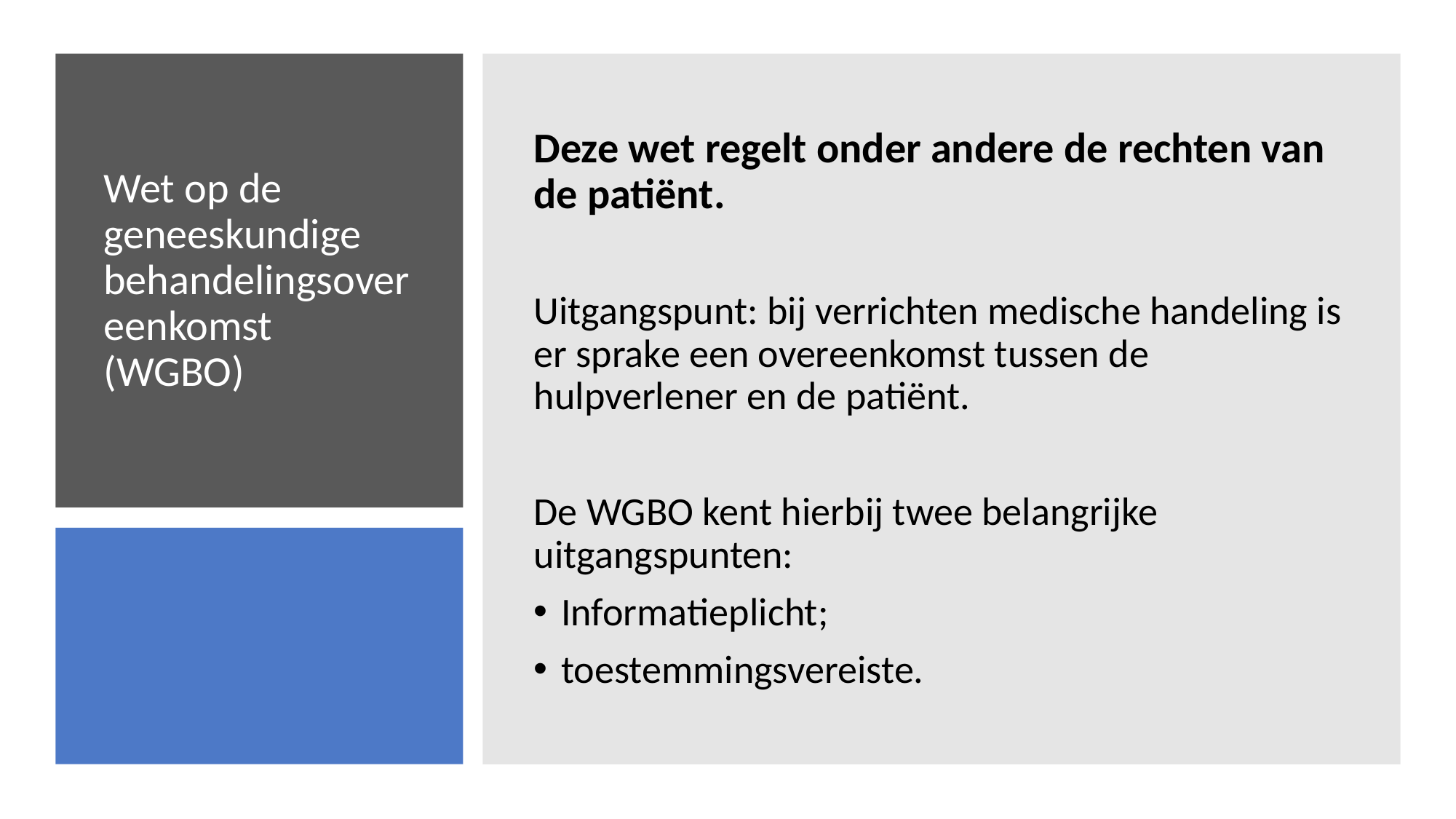

Deze wet regelt onder andere de rechten van de patiënt.

Uitgangspunt: bij verrichten medische handeling is er sprake een overeenkomst tussen de hulpverlener en de patiënt.

De WGBO kent hierbij twee belangrijke uitgangspunten:
Informatieplicht;
toestemmingsvereiste.
# Wet op de geneeskundige behandelingsovereenkomst (WGBO)